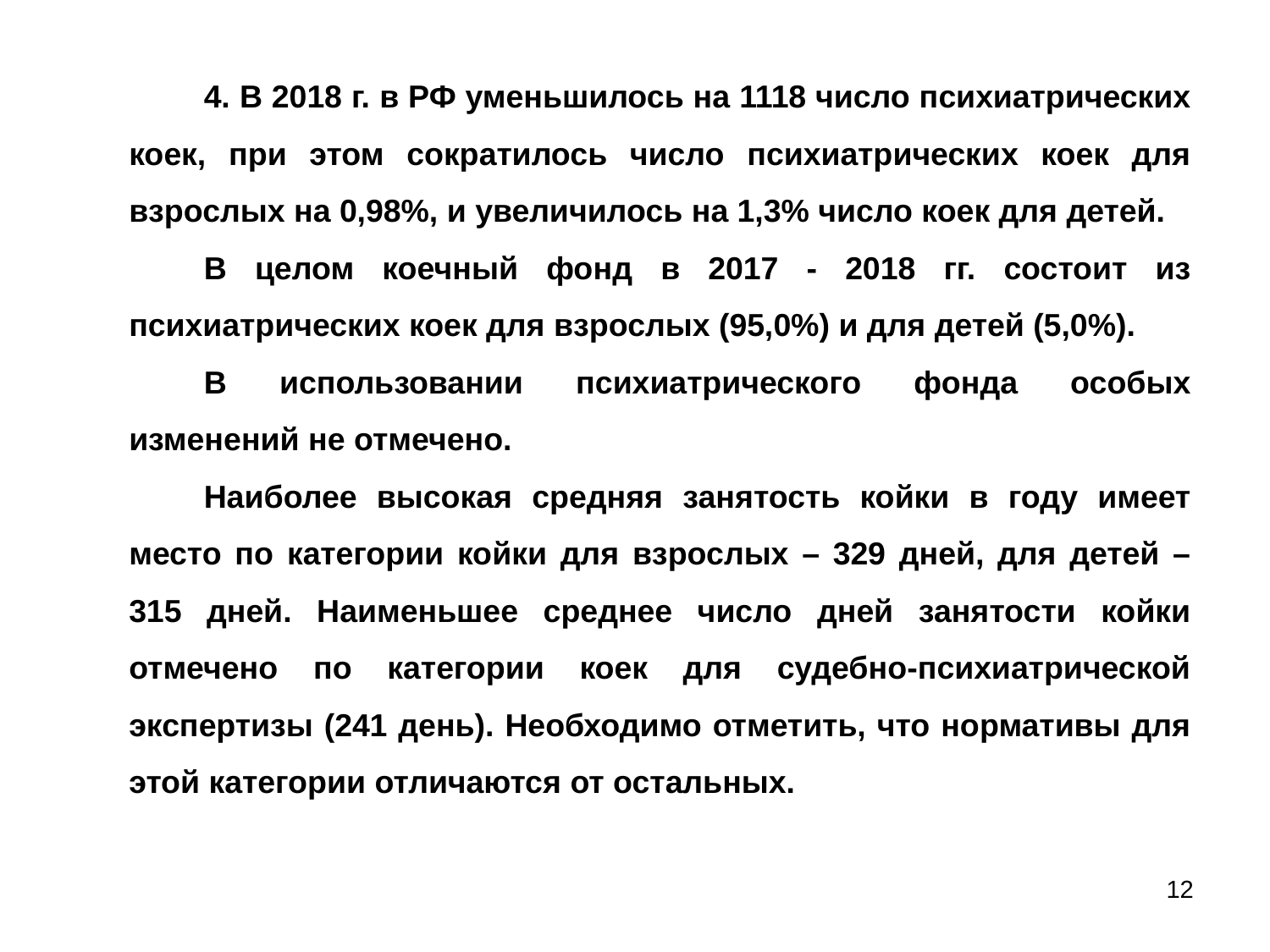

4. В 2018 г. в РФ уменьшилось на 1118 число психиатрических коек, при этом сократилось число психиатрических коек для взрослых на 0,98%, и увеличилось на 1,3% число коек для детей.
В целом коечный фонд в 2017 - 2018 гг. состоит из психиатрических коек для взрослых (95,0%) и для детей (5,0%).
В использовании психиатрического фонда особых изменений не отмечено.
Наиболее высокая средняя занятость койки в году имеет место по категории койки для взрослых – 329 дней, для детей –315 дней. Наименьшее среднее число дней занятости койки отмечено по категории коек для судебно-психиатрической экспертизы (241 день). Необходимо отметить, что нормативы для этой категории отличаются от остальных.

12